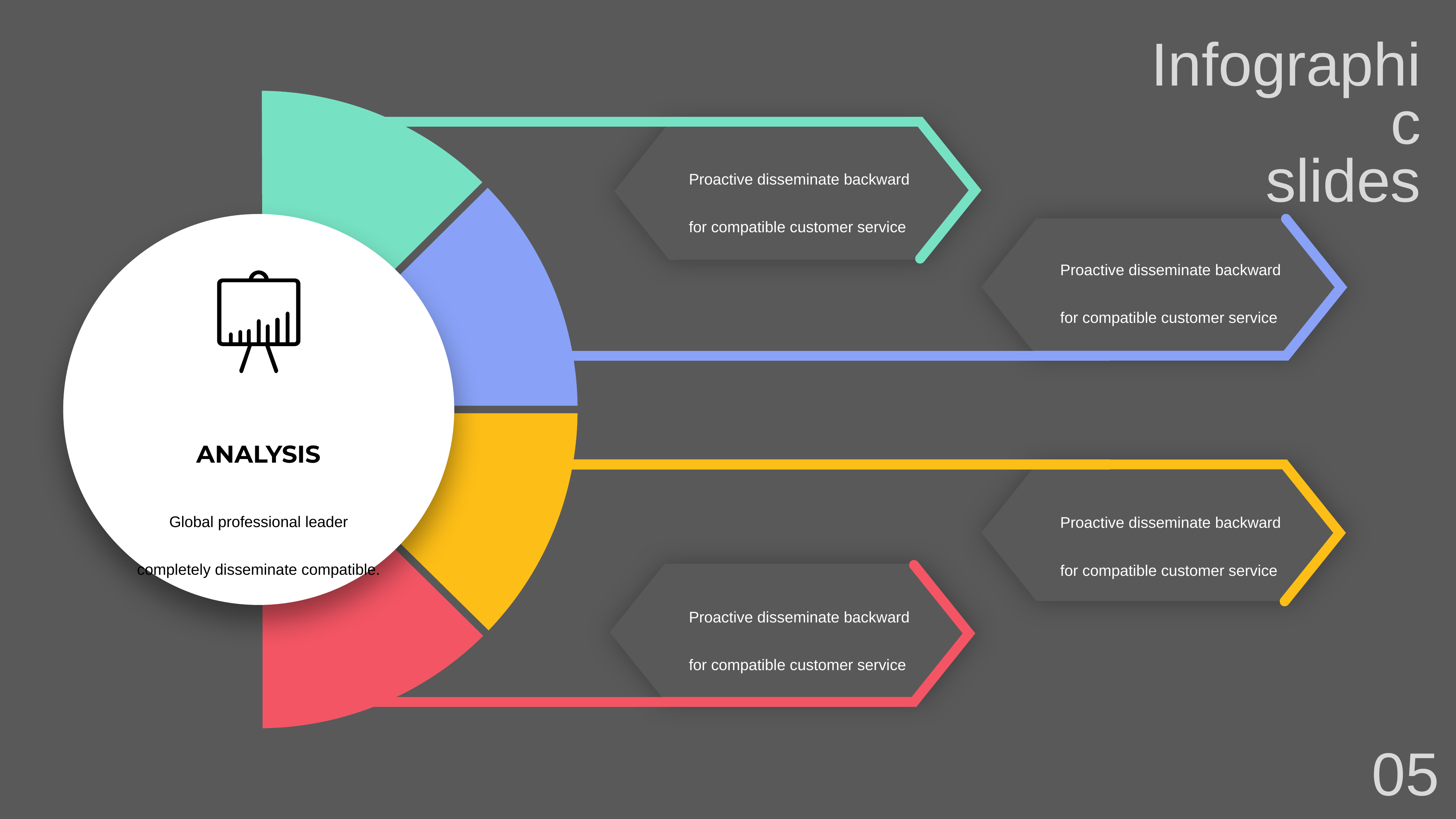

Infographic
slides

Proactive disseminate backward for compatible customer service

Proactive disseminate backward for compatible customer service

ANALYSIS
Global professional leader completely disseminate compatible.

Proactive disseminate backward for compatible customer service

Proactive disseminate backward for compatible customer service
05.